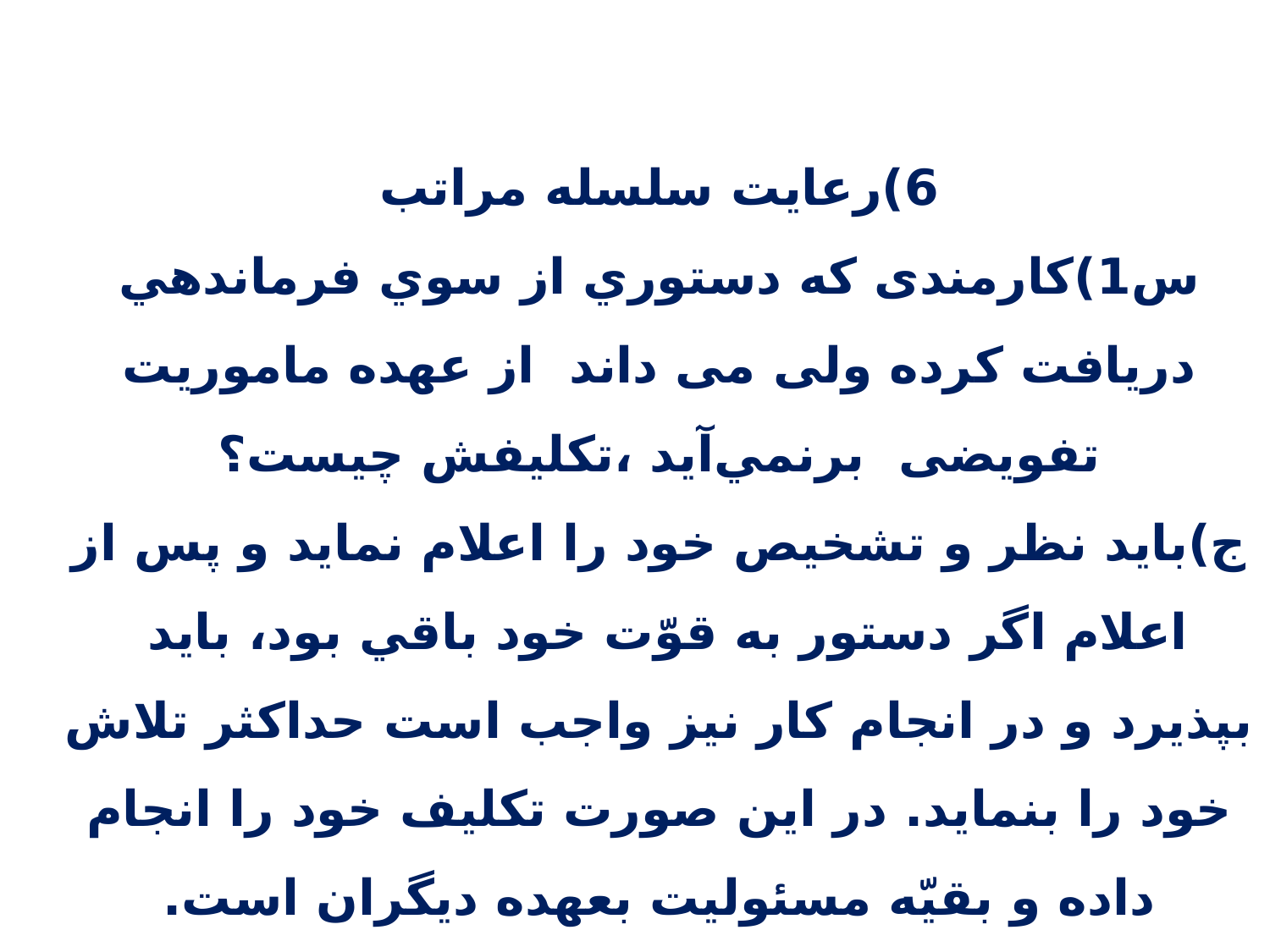

6)رعایت سلسله مراتب
س1)کارمندی که دستوري از سوي فرماندهي دریافت کرده ولی می داند  از عهده‌ ماموریت تفویضی  برنمي‌آيد ،تکلیفش چیست؟
ج)بايد نظر و تشخيص خود را اعلام نماید و پس از اعلام اگر دستور به قوّت خود باقي بود، بايد  ‌بپذيرد و در انجام كار نيز واجب است حداكثر تلاش خود را بنمايد. در اين صورت تكليف خود را انجام داده و بقيّه مسئوليت بعهده ديگران است.